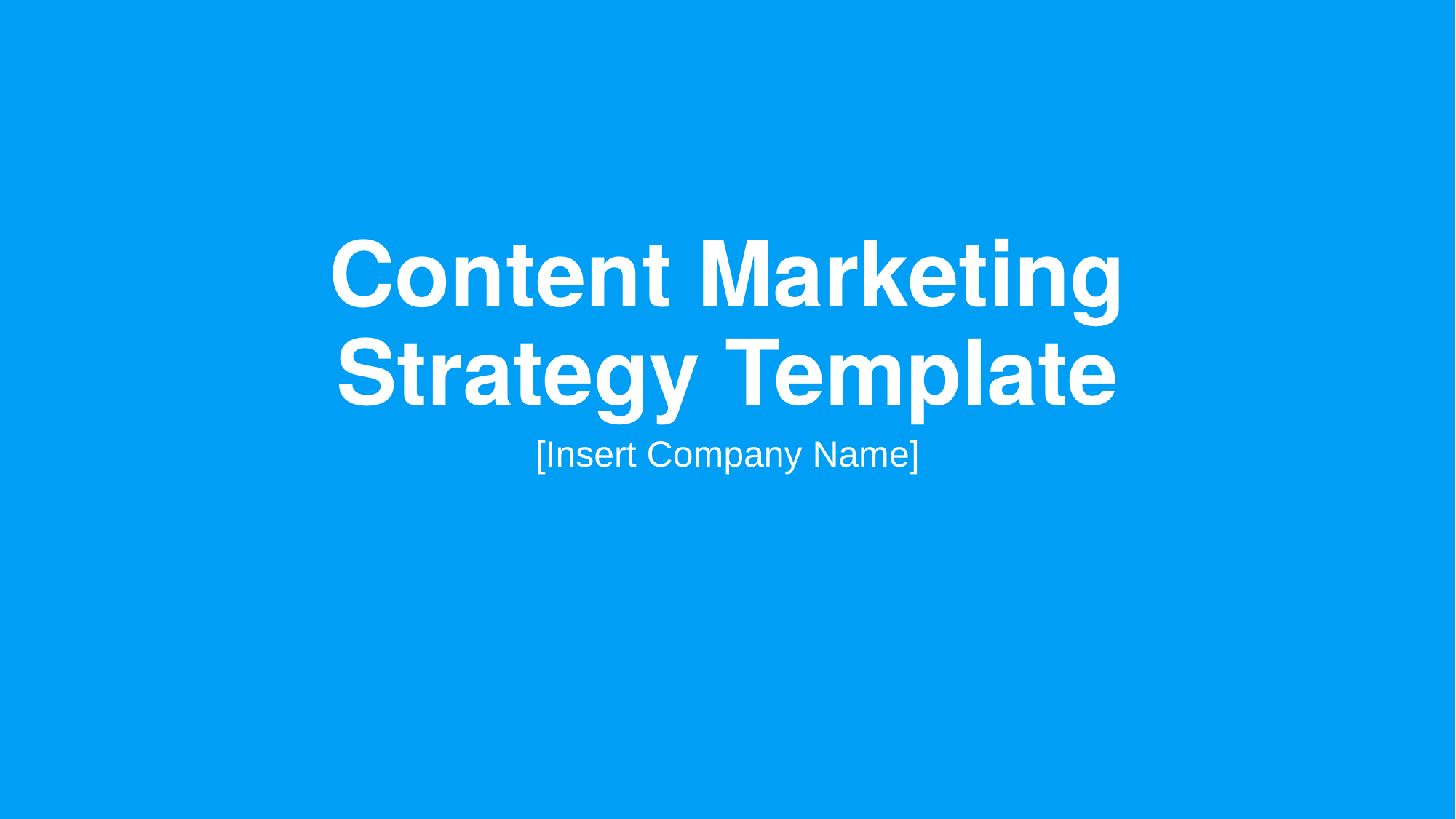

# Content Marketing Strategy Template
[Insert Company Name]